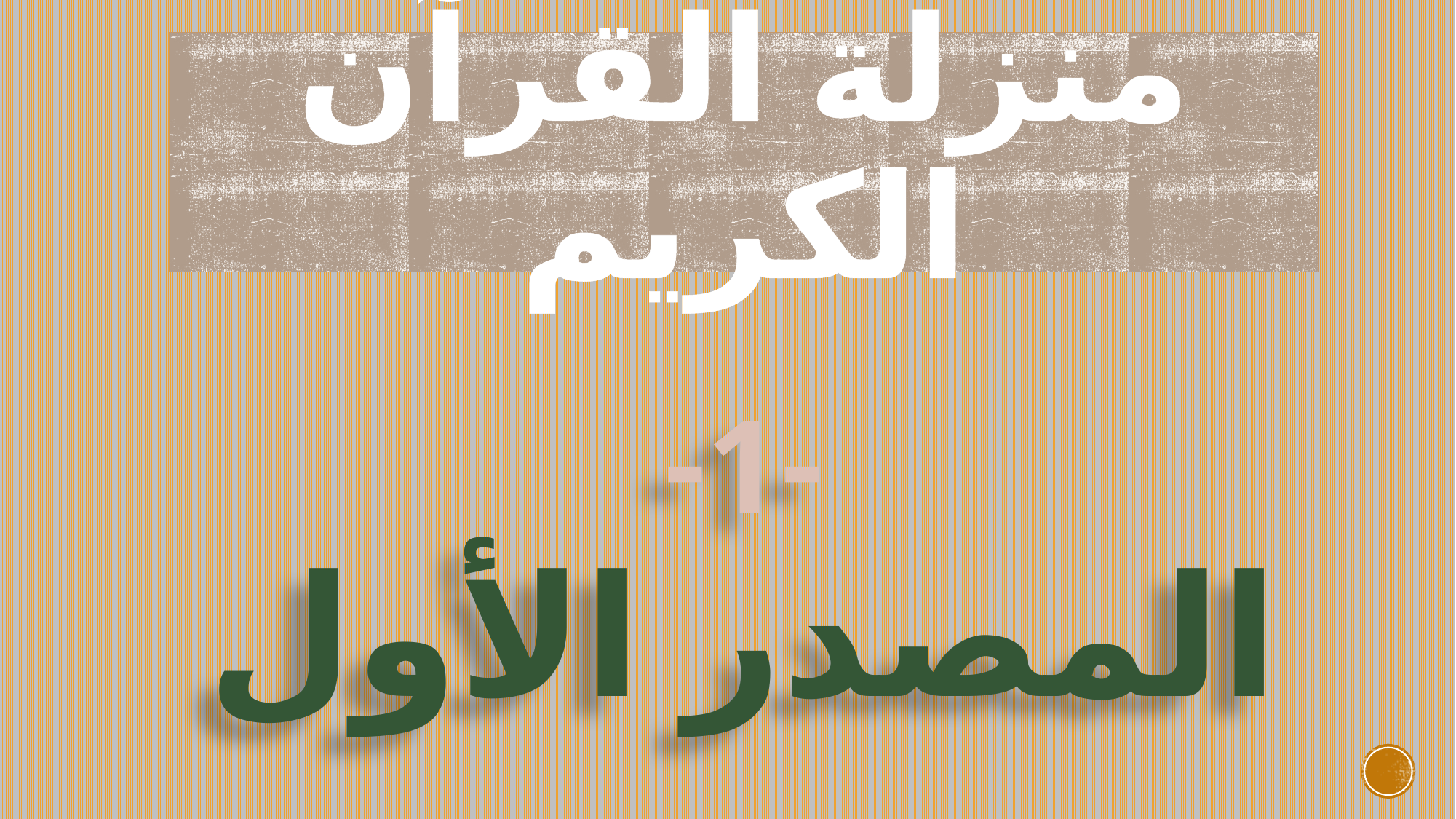

# منزلة القرآن الكريم

-1-
المصدر الأول